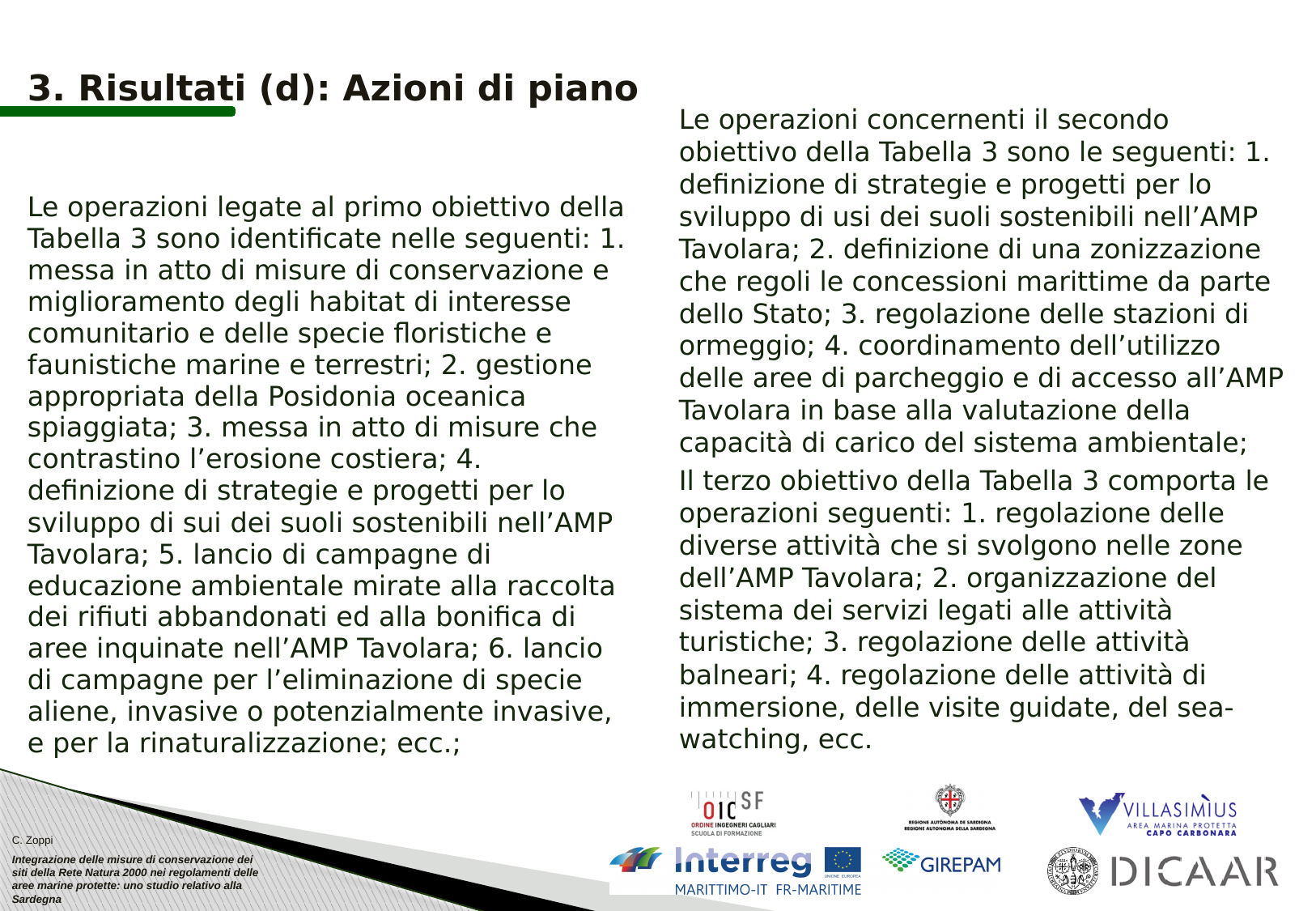

# 3. Risultati (d): Azioni di piano
Le operazioni concernenti il secondo obiettivo della Tabella 3 sono le seguenti: 1. definizione di strategie e progetti per lo sviluppo di usi dei suoli sostenibili nell’AMP Tavolara; 2. definizione di una zonizzazione che regoli le concessioni marittime da parte dello Stato; 3. regolazione delle stazioni di ormeggio; 4. coordinamento dell’utilizzo delle aree di parcheggio e di accesso all’AMP Tavolara in base alla valutazione della capacità di carico del sistema ambientale;
Il terzo obiettivo della Tabella 3 comporta le operazioni seguenti: 1. regolazione delle diverse attività che si svolgono nelle zone dell’AMP Tavolara; 2. organizzazione del sistema dei servizi legati alle attività turistiche; 3. regolazione delle attività balneari; 4. regolazione delle attività di immersione, delle visite guidate, del sea-watching, ecc.

Le operazioni legate al primo obiettivo della Tabella 3 sono identificate nelle seguenti: 1. messa in atto di misure di conservazione e miglioramento degli habitat di interesse comunitario e delle specie floristiche e faunistiche marine e terrestri; 2. gestione appropriata della Posidonia oceanica spiaggiata; 3. messa in atto di misure che contrastino l’erosione costiera; 4. definizione di strategie e progetti per lo sviluppo di sui dei suoli sostenibili nell’AMP Tavolara; 5. lancio di campagne di educazione ambientale mirate alla raccolta dei rifiuti abbandonati ed alla bonifica di aree inquinate nell’AMP Tavolara; 6. lancio di campagne per l’eliminazione di specie aliene, invasive o potenzialmente invasive, e per la rinaturalizzazione; ecc.;